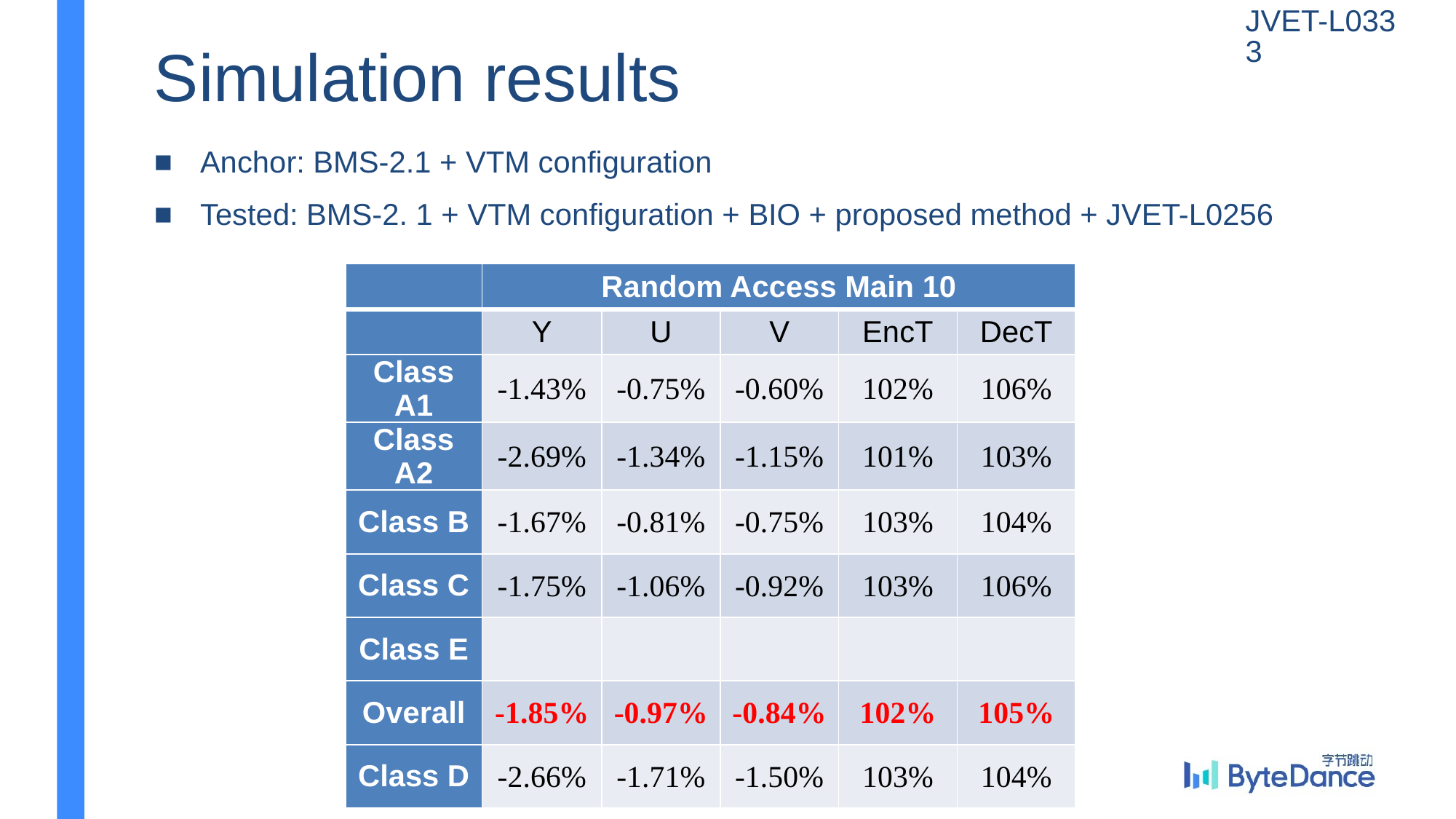

JVET-L0333
# Simulation results
Anchor: BMS-2.1 + VTM configuration
Tested: BMS-2. 1 + VTM configuration + BIO + proposed method + JVET-L0256

|  | Random Access Main 10 |  |  |  |  |
| --- | --- | --- | --- | --- | --- |
|  | Y | U | V | EncT | DecT |
| Class A1 | -1.43% | -0.75% | -0.60% | 102% | 106% |
| Class A2 | -2.69% | -1.34% | -1.15% | 101% | 103% |
| Class B | -1.67% | -0.81% | -0.75% | 103% | 104% |
| Class C | -1.75% | -1.06% | -0.92% | 103% | 106% |
| Class E |  |  |  |  |  |
| Overall | -1.85% | -0.97% | -0.84% | 102% | 105% |
| Class D | -2.66% | -1.71% | -1.50% | 103% | 104% |